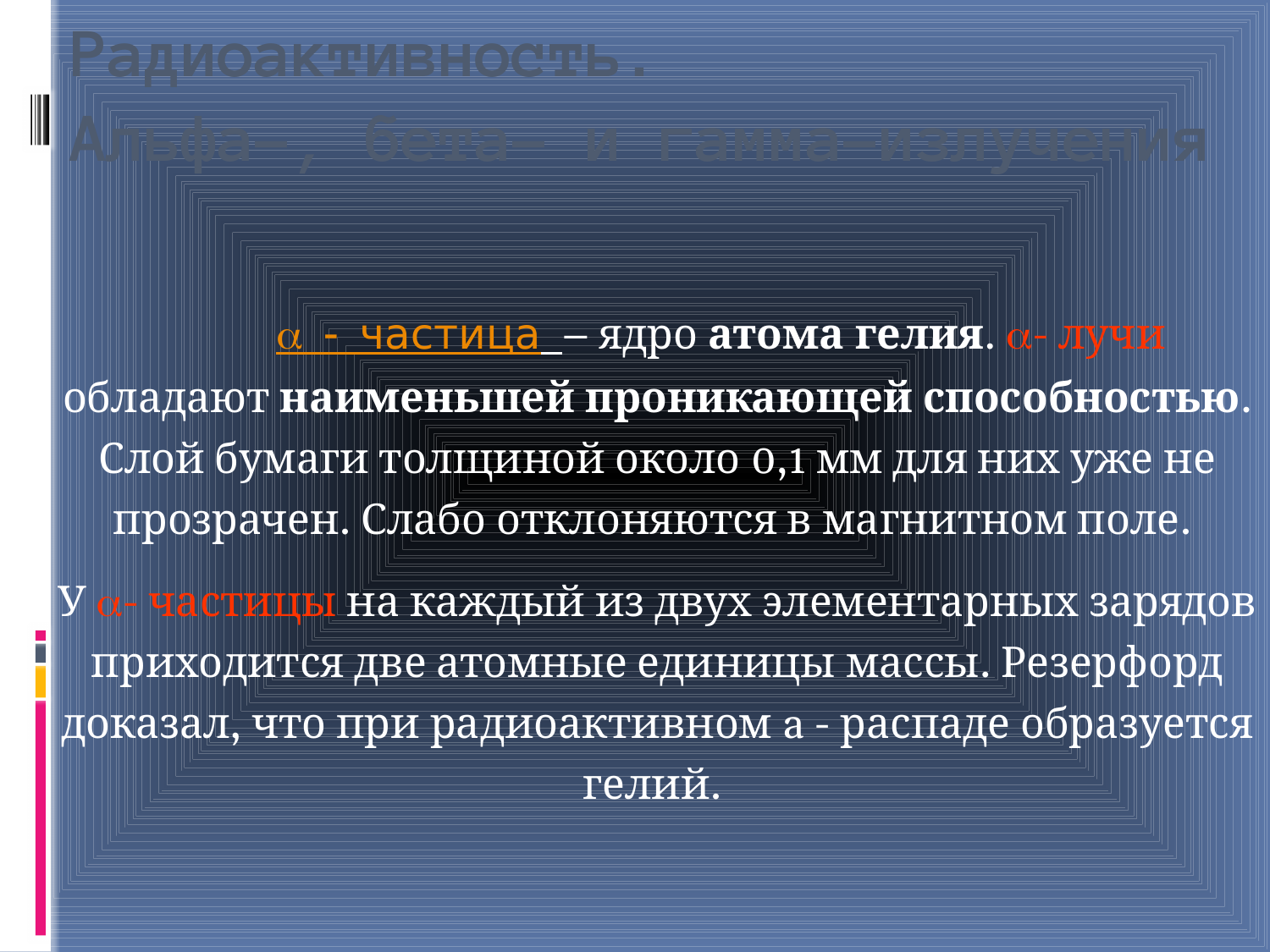

Радиоактивность.
Альфа-, бета- и гамма-излучения
	α - частица – ядро атома гелия. α- лучи обладают наименьшей проникающей способностью. Слой бумаги толщиной около 0,1 мм для них уже не прозрачен. Слабо отклоняются в магнитном поле.
У α- частицы на каждый из двух элементарных зарядов приходится две атомные единицы массы. Резерфорд доказал, что при радиоактивном a - распаде образуется гелий.